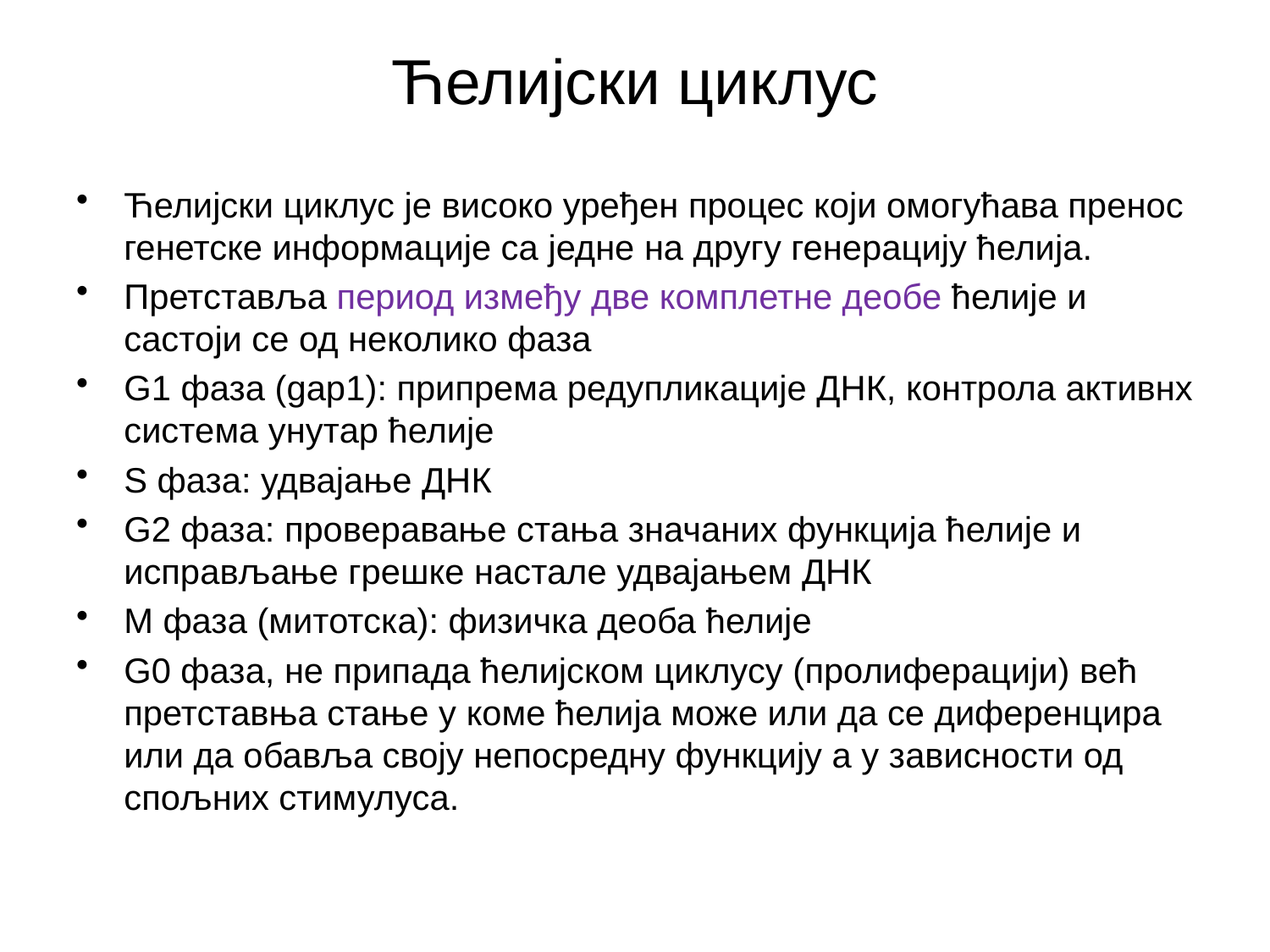

# Ћелијски циклус
Ћелијски циклус је високо уређен процес који омогућава пренос генетске информације са једне на другу генерацију ћелија.
Претставља период између две комплетне деобе ћелије и састоји се од неколико фаза
G1 фаза (gap1): припрема редупликације ДНК, контрола активнх система унутар ћелије
S фаза: удвајање ДНК
G2 фаза: проверавање стања значаних функција ћелије и исправљање грешке настале удвајањем ДНК
М фаза (митотска): физичка деоба ћелије
G0 фаза, не припада ћелијском циклусу (пролиферацији) већ претставња стање у коме ћелија може или да се диференцира или да обавља своју непосредну функцију а у зависности од спољних стимулуса.